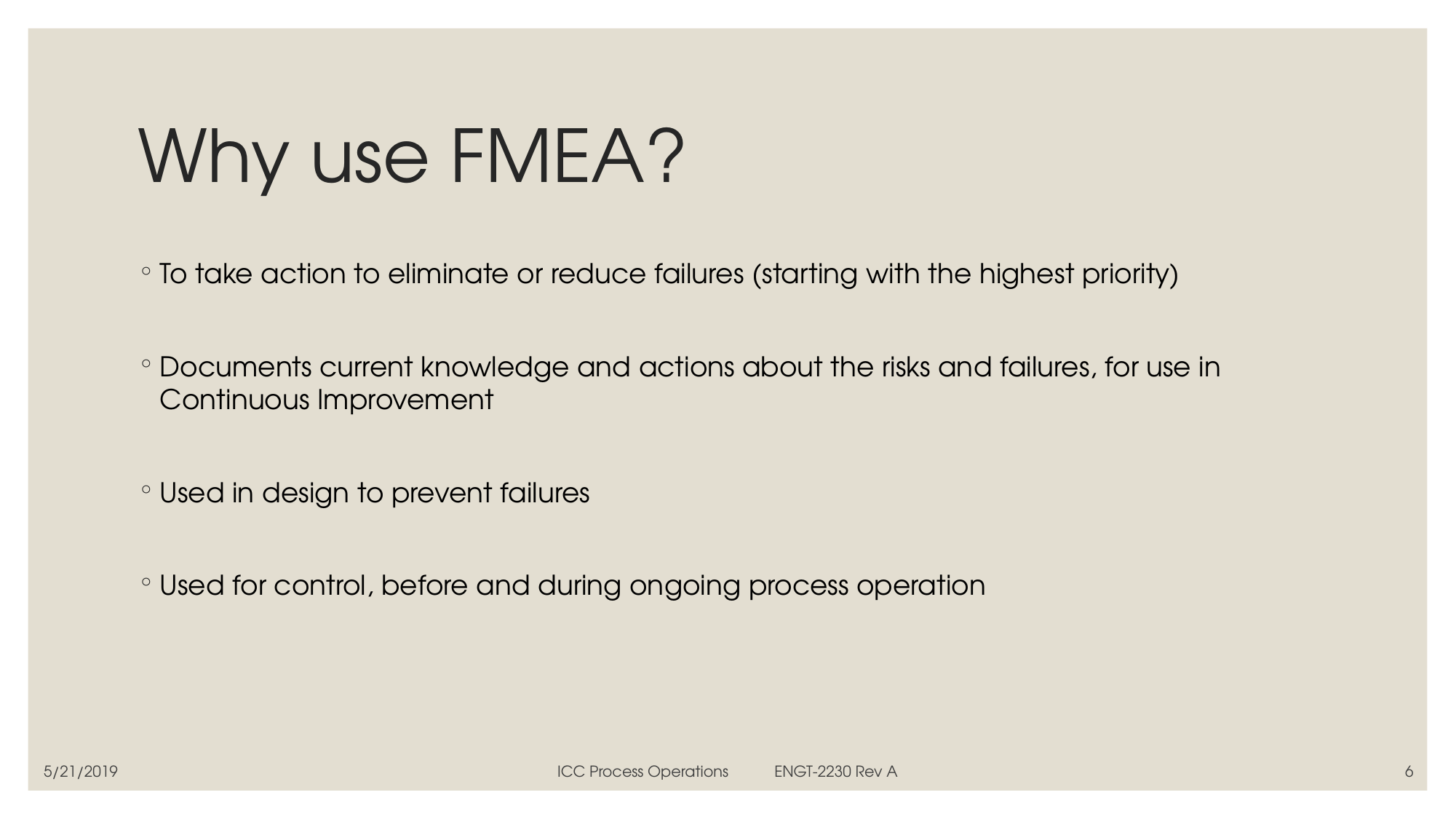

# Why use FMEA?
To take action to eliminate or reduce failures (starting with the highest priority)

Documents current knowledge and actions about the risks and failures, for use in Continuous Improvement

Used in design to prevent failures

Used for control, before and during ongoing process operation

5/21/2019
ICC Process Operations           ENGT-2230 Rev A
6